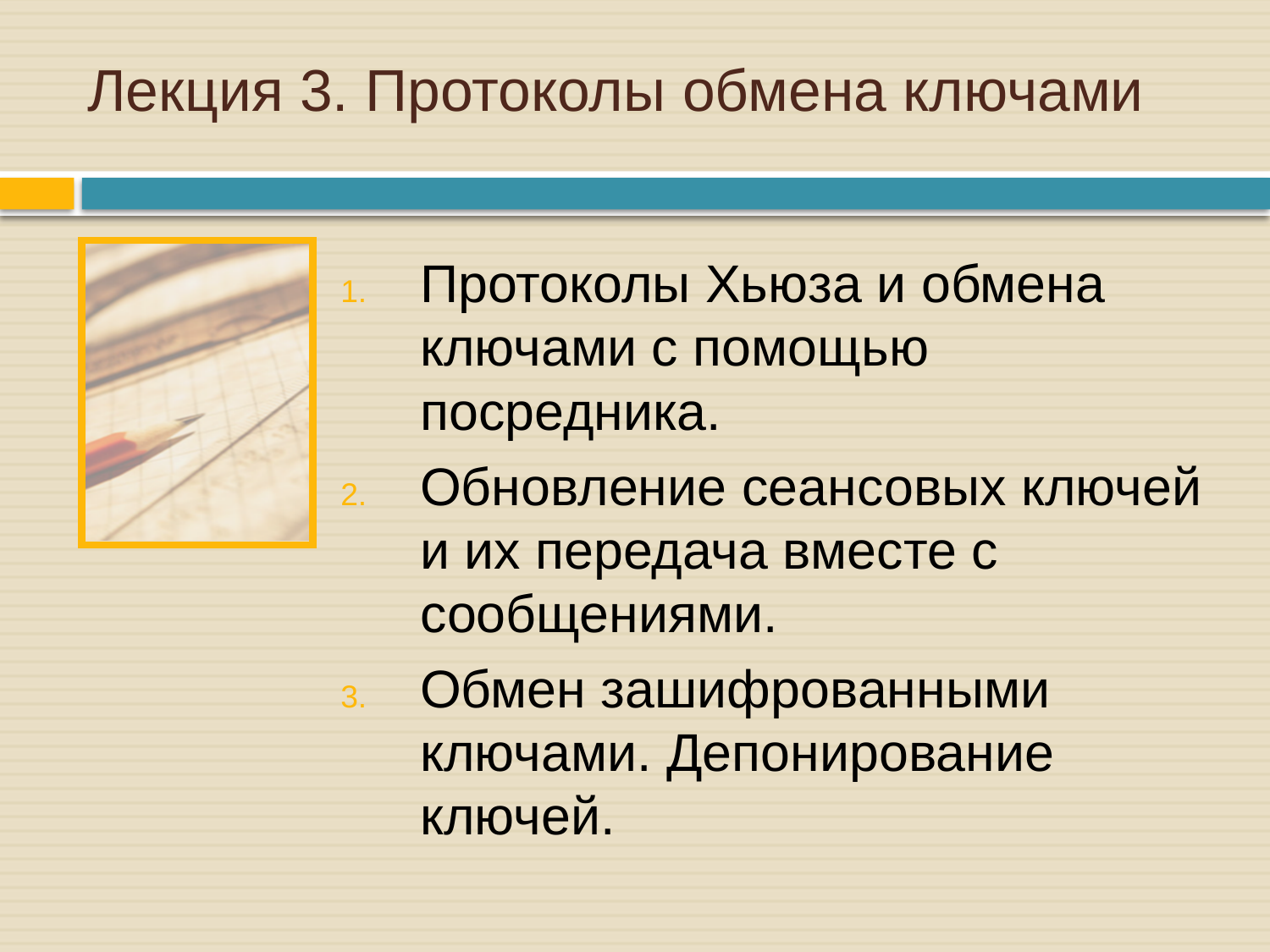

# Лекция 3. Протоколы обмена ключами
Протоколы Хьюза и обмена ключами с помощью посредника.
Обновление сеансовых ключей и их передача вместе с сообщениями.
Обмен зашифрованными ключами. Депонирование ключей.